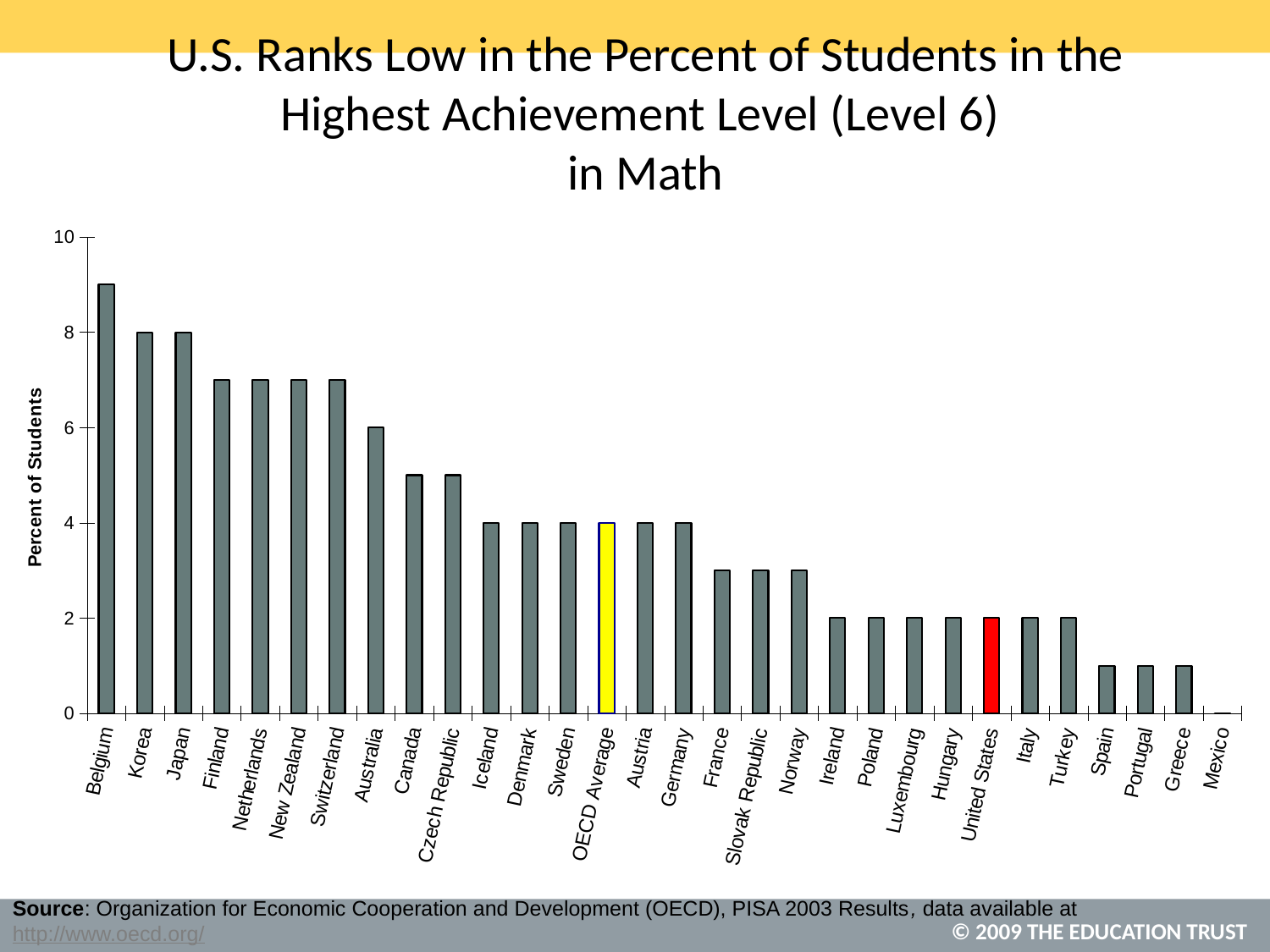

# U.S. Ranks Low in the Percent of Students in the Highest Achievement Level (Level 6) in Math

### Chart

| Category | Score |
|---|---|
| Belgium | 9.0 |
| Korea | 8.0 |
| Japan | 8.0 |
| Finland | 7.0 |
| Netherlands | 7.0 |
| New Zealand | 7.0 |
| Switzerland | 7.0 |
| Australia | 6.0 |
| Canada | 5.0 |
| Czech Republic | 5.0 |
| Iceland | 4.0 |
| Denmark | 4.0 |
| Sweden | 4.0 |
| OECD Average | 4.0 |
| Austria | 4.0 |
| Germany | 4.0 |
| France | 3.0 |
| Slovak Republic | 3.0 |
| Norway | 3.0 |
| Ireland | 2.0 |
| Poland | 2.0 |
| Luxembourg | 2.0 |
| Hungary | 2.0 |
| United States | 2.0 |
| Italy | 2.0 |
| Turkey | 2.0 |
| Spain | 1.0 |
| Portugal | 1.0 |
| Greece | 1.0 |
| Mexico | 0.0 |
Source: Organization for Economic Cooperation and Development (OECD), PISA 2003 Results, data available at http://www.oecd.org/